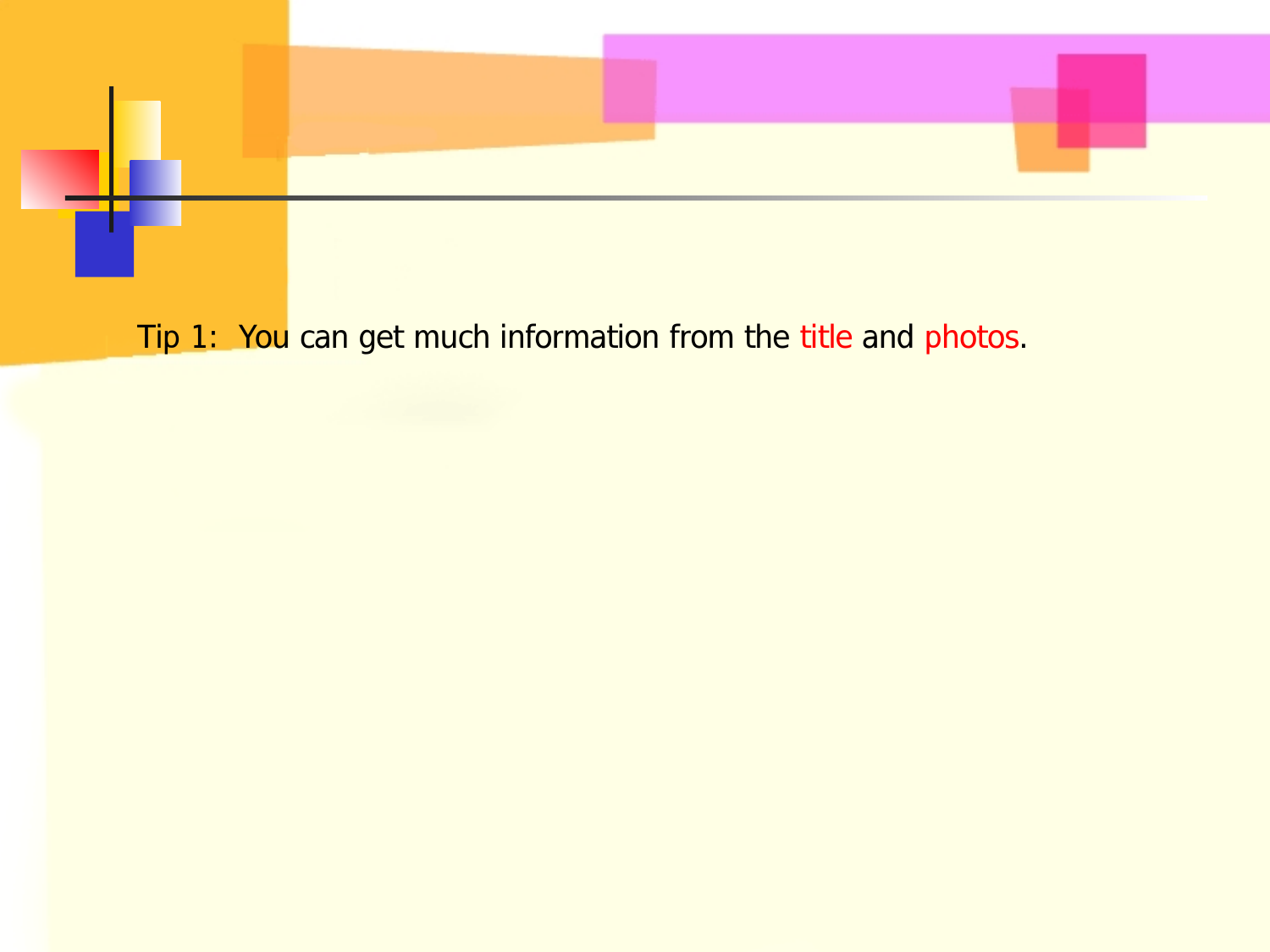

Tip 1:  You can get much information from the title and photos.